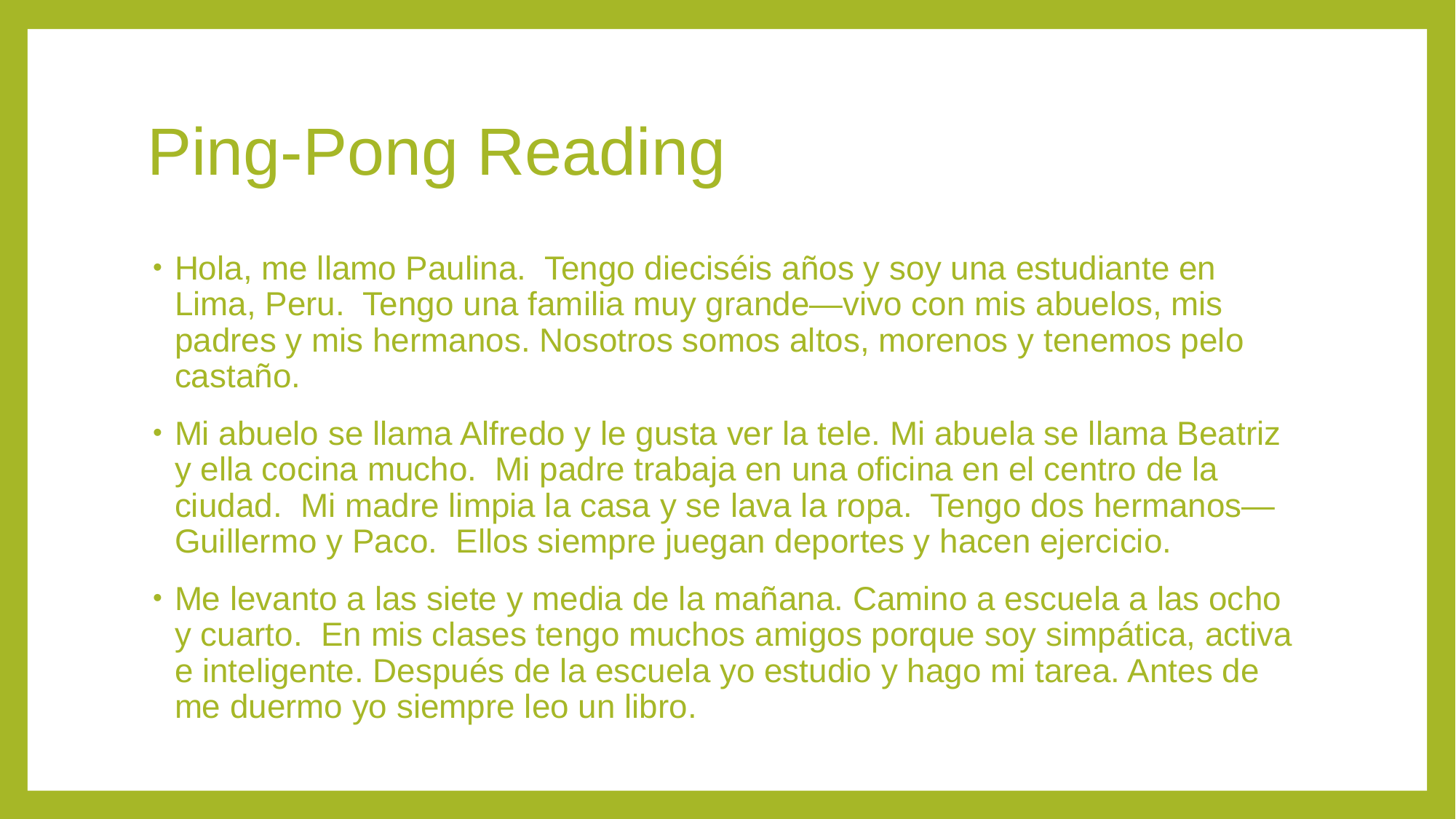

# Ping-Pong Reading
Hola, me llamo Paulina.  Tengo dieciséis años y soy una estudiante en Lima, Peru.  Tengo una familia muy grande—vivo con mis abuelos, mis padres y mis hermanos. Nosotros somos altos, morenos y tenemos pelo castaño.
Mi abuelo se llama Alfredo y le gusta ver la tele. Mi abuela se llama Beatriz y ella cocina mucho.  Mi padre trabaja en una oficina en el centro de la ciudad.  Mi madre limpia la casa y se lava la ropa.  Tengo dos hermanos—Guillermo y Paco.  Ellos siempre juegan deportes y hacen ejercicio.
Me levanto a las siete y media de la mañana. Camino a escuela a las ocho y cuarto.  En mis clases tengo muchos amigos porque soy simpática, activa e inteligente. Después de la escuela yo estudio y hago mi tarea. Antes de me duermo yo siempre leo un libro.